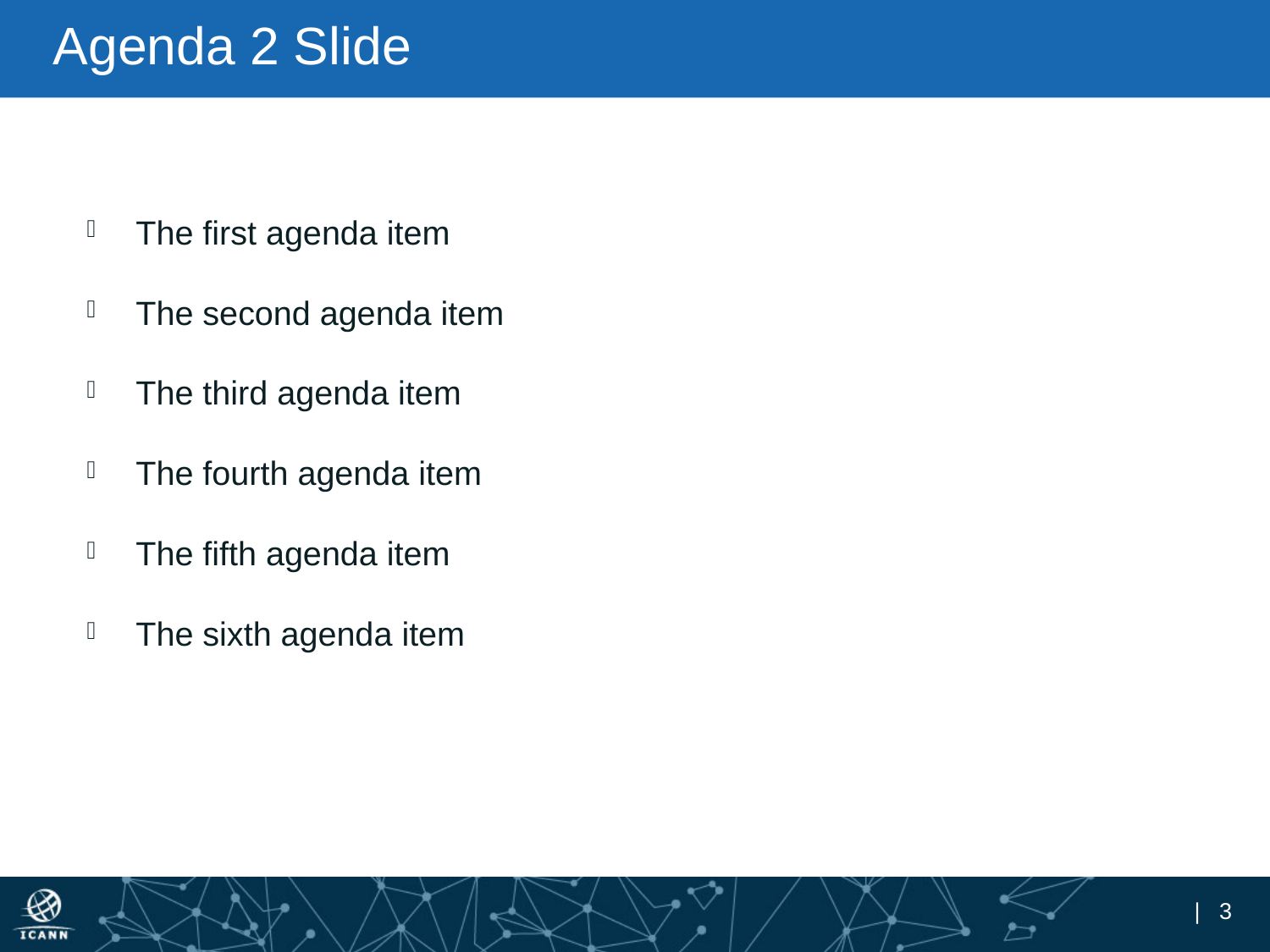

# Agenda 2 Slide
 The first agenda item
 The second agenda item
 The third agenda item

 The fourth agenda item

 The fifth agenda item
 The sixth agenda item